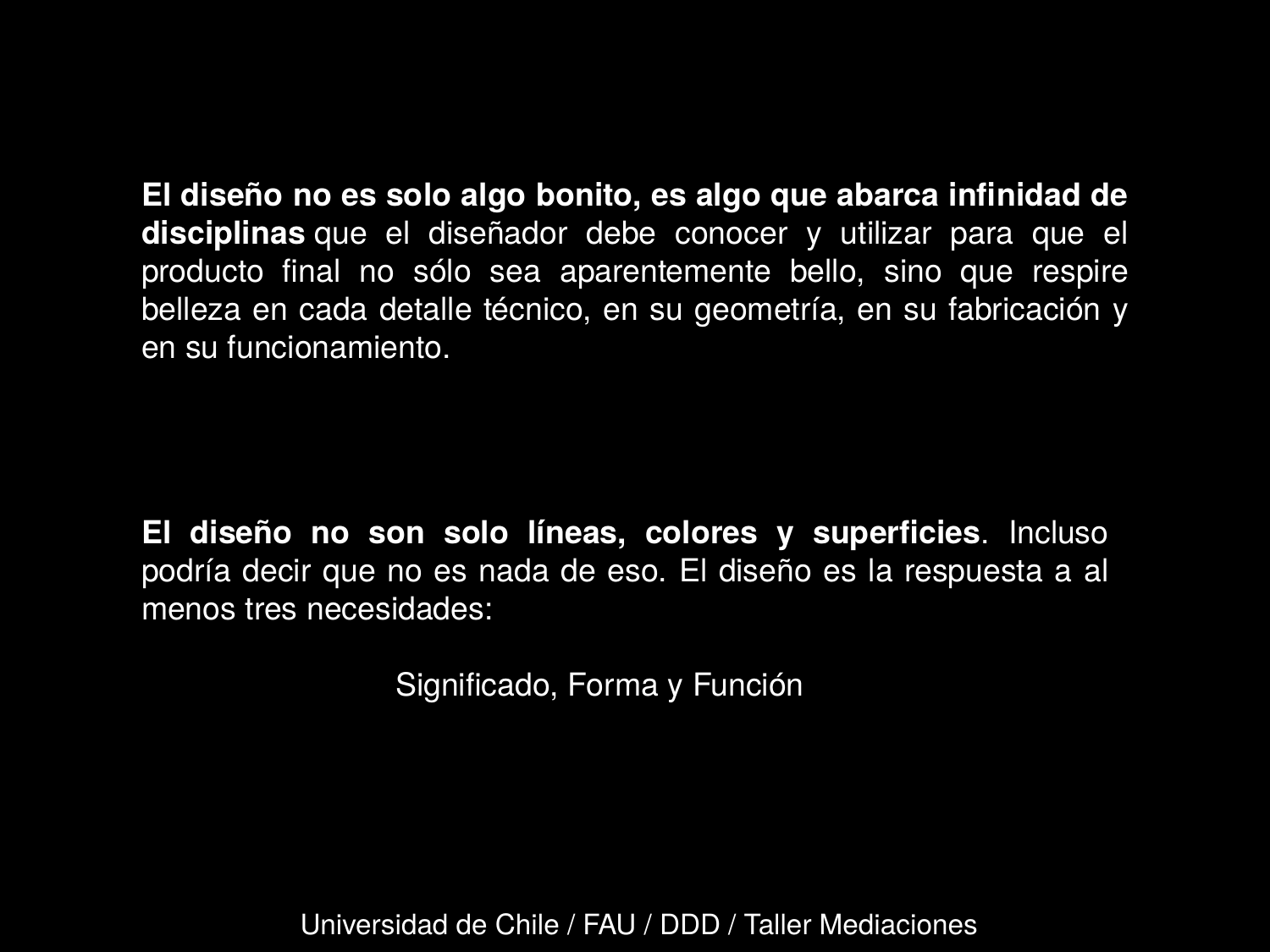

El diseño no es solo algo bonito, es algo que abarca infinidad de disciplinas que el diseñador debe conocer y utilizar para que el producto final no sólo sea aparentemente bello, sino que respire belleza en cada detalle técnico, en su geometría, en su fabricación y en su funcionamiento.
El diseño no son solo líneas, colores y superficies. Incluso podría decir que no es nada de eso. El diseño es la respuesta a al menos tres necesidades:

		Significado, Forma y Función
Universidad de Chile / FAU / DDD / Taller Mediaciones